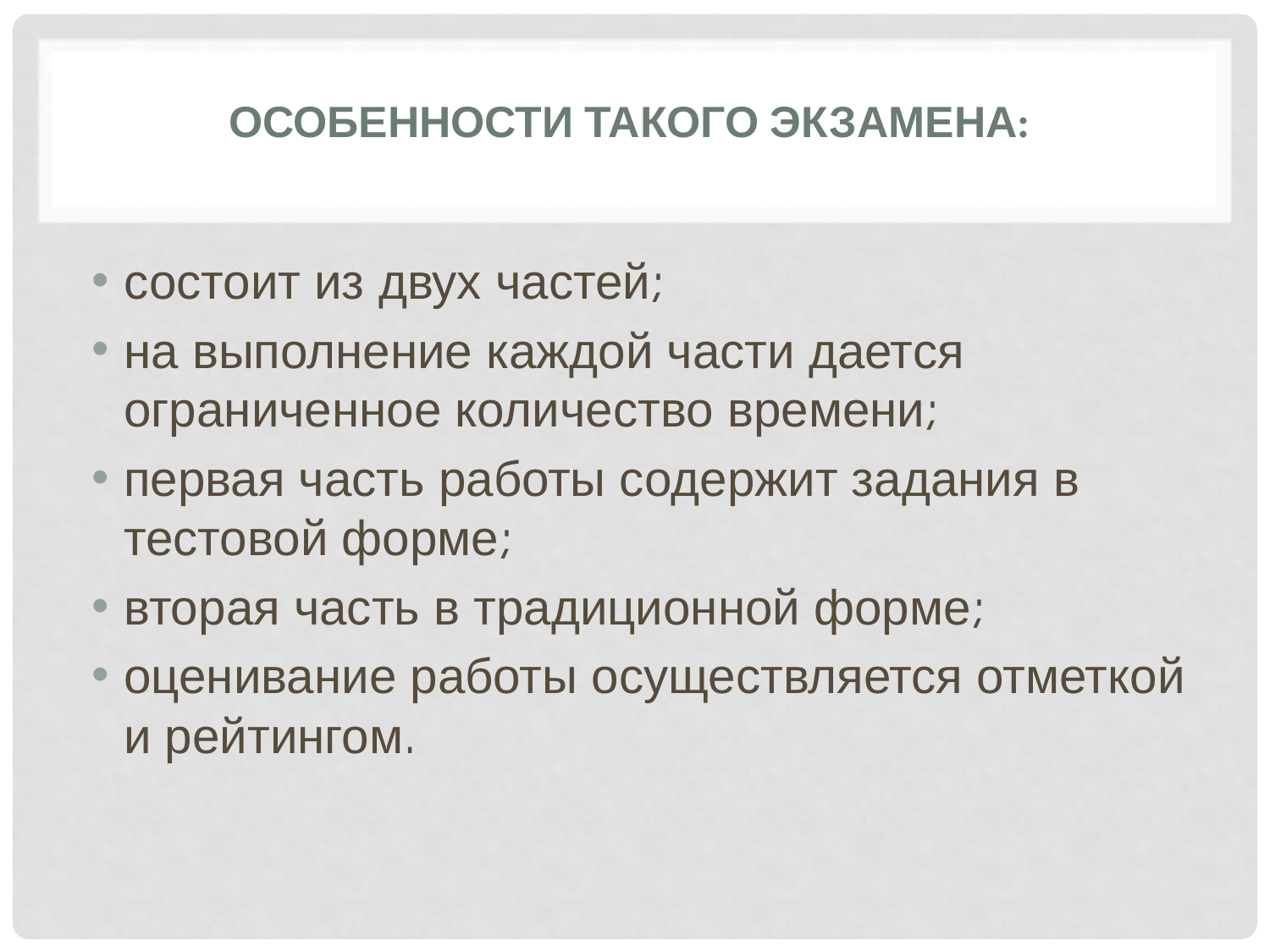

# Особенности такого экзамена:
состоит из двух частей;
на выполнение каждой части дается ограниченное количество времени;
первая часть работы содержит задания в тестовой форме;
вторая часть в традиционной форме;
оценивание работы осуществляется отметкой и рейтингом.